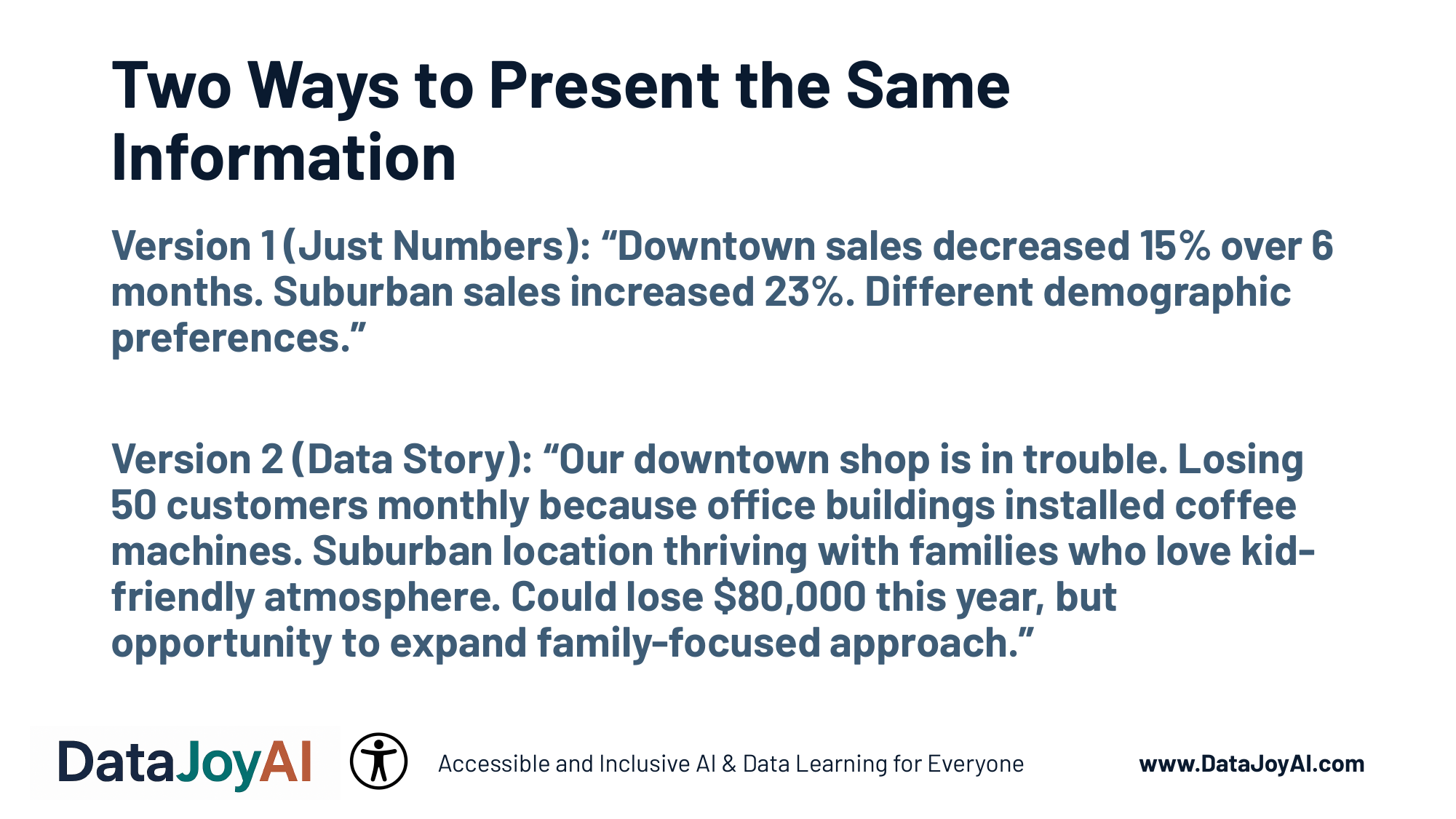

# Two Ways to Present the Same Information
Version 1 (Just Numbers): “Downtown sales decreased 15% over 6 months. Suburban sales increased 23%. Different demographic preferences.”

Version 2 (Data Story): “Our downtown shop is in trouble. Losing 50 customers monthly because office buildings installed coffee machines. Suburban location thriving with families who love kid-friendly atmosphere. Could lose $80,000 this year, but opportunity to expand family-focused approach.”